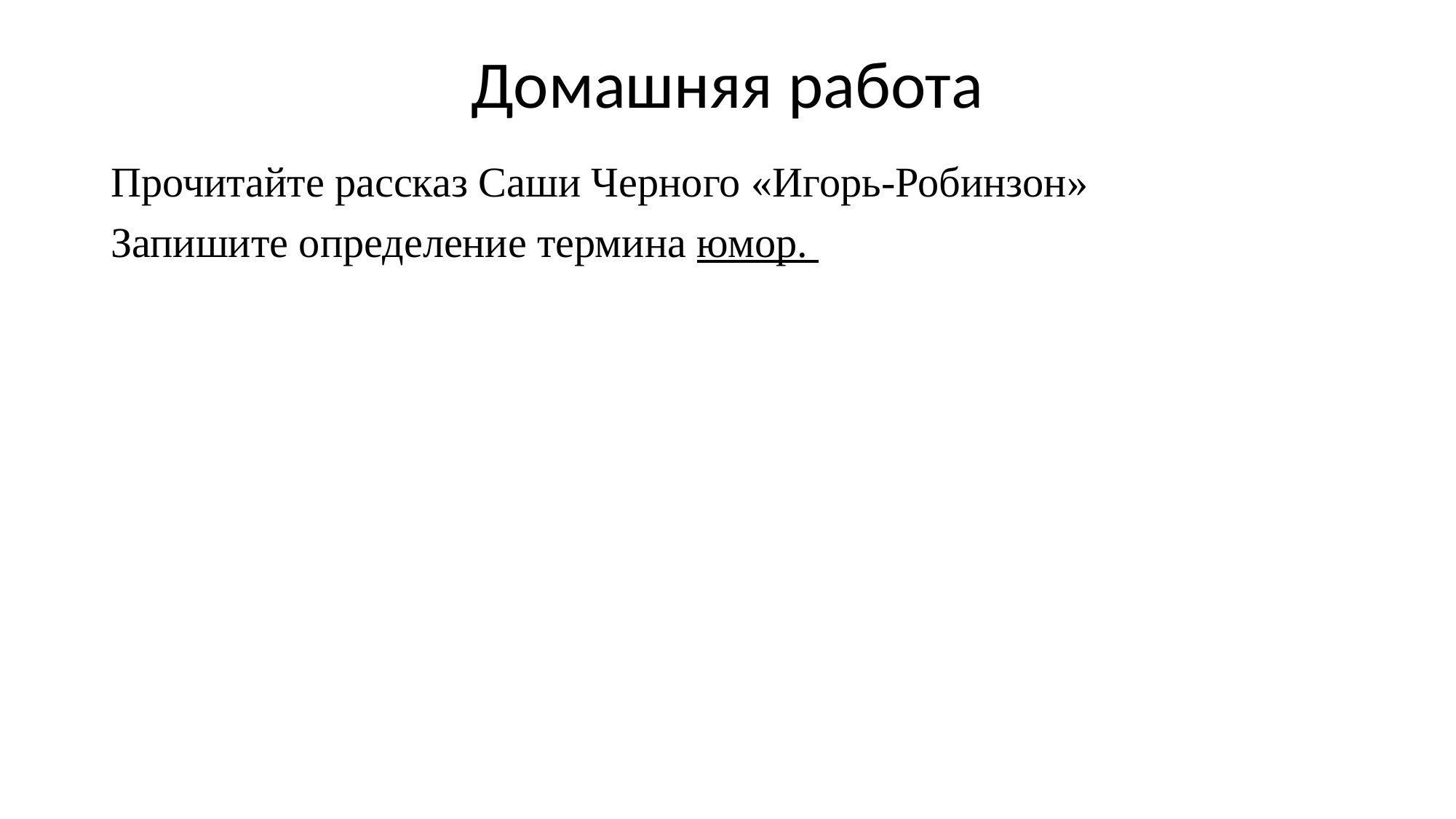

# Домашняя работа
Прочитайте рассказ Саши Черного «Игорь-Робинзон»
Запишите определение термина юмор.